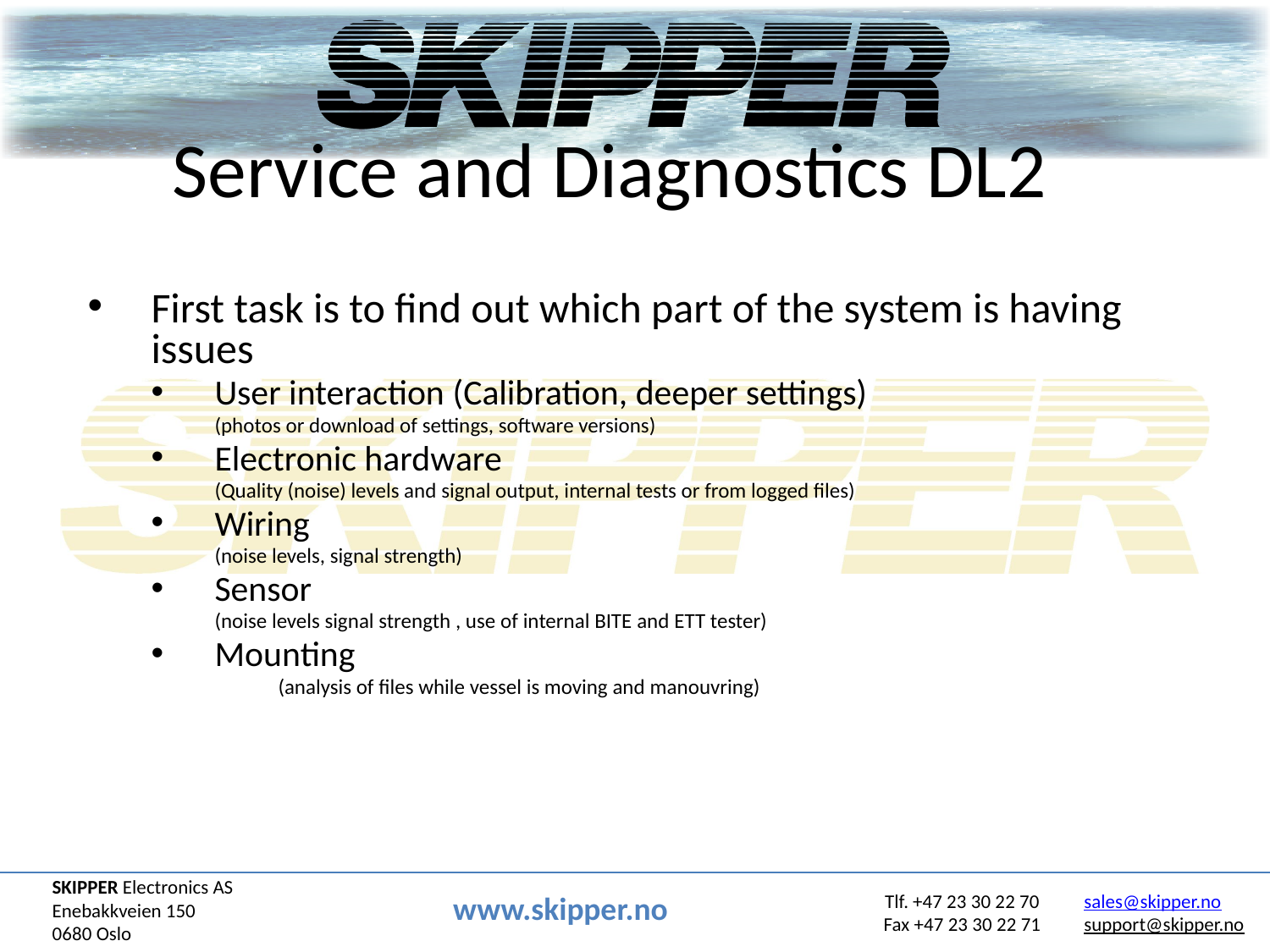

# Service and Diagnostics DL2

First task is to find out which part of the system is having issues
User interaction (Calibration, deeper settings)
(photos or download of settings, software versions)
Electronic hardware
(Quality (noise) levels and signal output, internal tests or from logged files)
Wiring
(noise levels, signal strength)
Sensor
(noise levels signal strength , use of internal BITE and ETT tester)
Mounting
	(analysis of files while vessel is moving and manouvring)